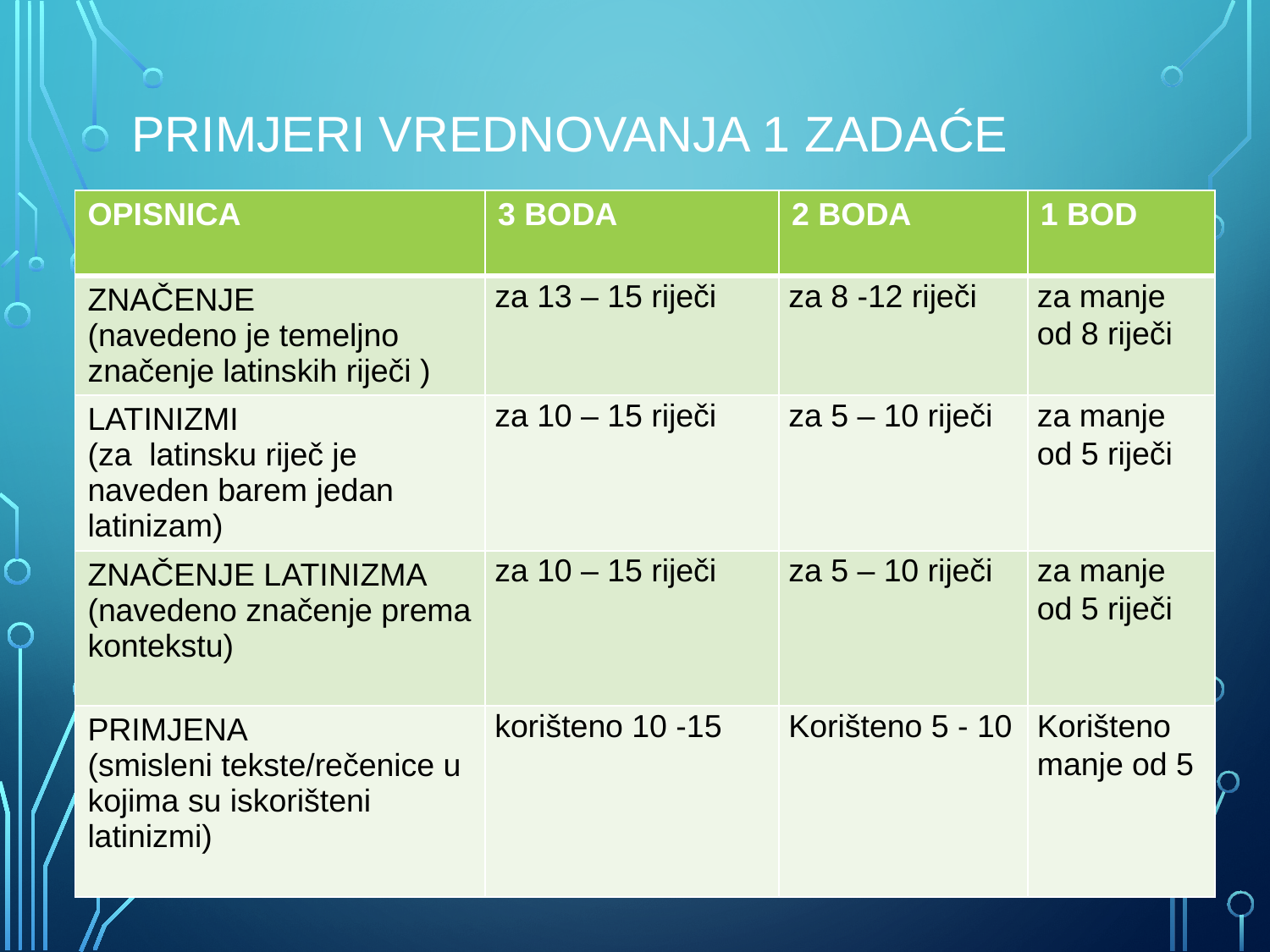

# PRIMJERI VREDNOVANJA 1 ZADAĆE
| OPISNICA | 3 BODA | 2 BODA | 1 BOD |
| --- | --- | --- | --- |
| ZNAČENJE (navedeno je temeljno značenje latinskih riječi ) | za 13 – 15 riječi | za 8 -12 riječi | za manje od 8 riječi |
| LATINIZMI (za latinsku riječ je naveden barem jedan latinizam) | za 10 – 15 riječi | za 5 – 10 riječi | za manje od 5 riječi |
| ZNAČENJE LATINIZMA (navedeno značenje prema kontekstu) | za 10 – 15 riječi | za 5 – 10 riječi | za manje od 5 riječi |
| PRIMJENA (smisleni tekste/rečenice u kojima su iskorišteni latinizmi) | korišteno 10 -15 | Korišteno 5 - 10 | Korišteno manje od 5 |